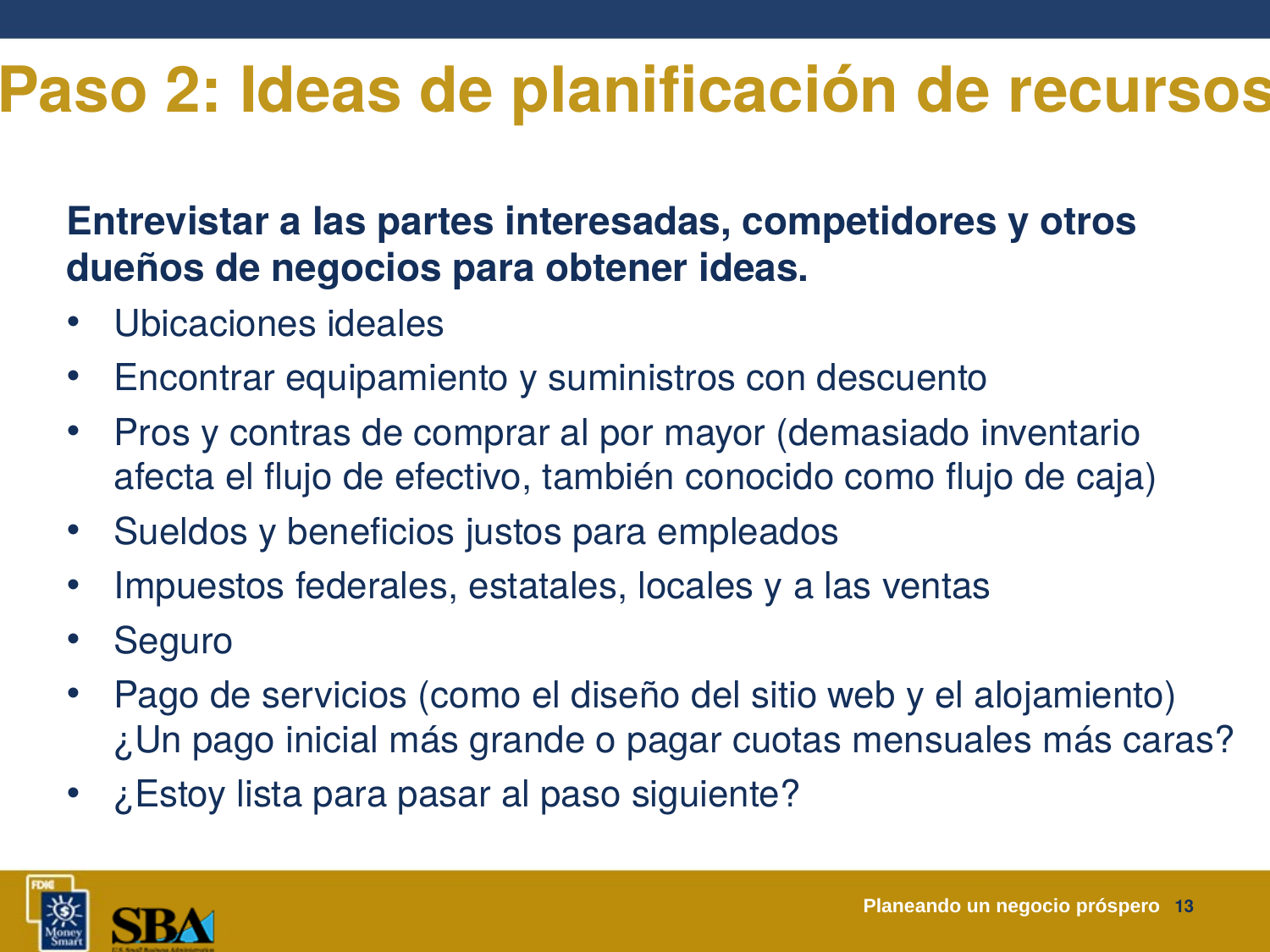

# Paso 2: Ideas de planificación de recursos
Entrevistar a las partes interesadas, competidores y otros dueños de negocios para obtener ideas.
Ubicaciones ideales
Encontrar equipamiento y suministros con descuento
Pros y contras de comprar al por mayor (demasiado inventario afecta el flujo de efectivo, también conocido como flujo de caja)
Sueldos y beneficios justos para empleados
Impuestos federales, estatales, locales y a las ventas
Seguro
Pago de servicios (como el diseño del sitio web y el alojamiento)
¿Un pago inicial más grande o pagar cuotas mensuales más caras?
¿Estoy lista para pasar al paso siguiente?